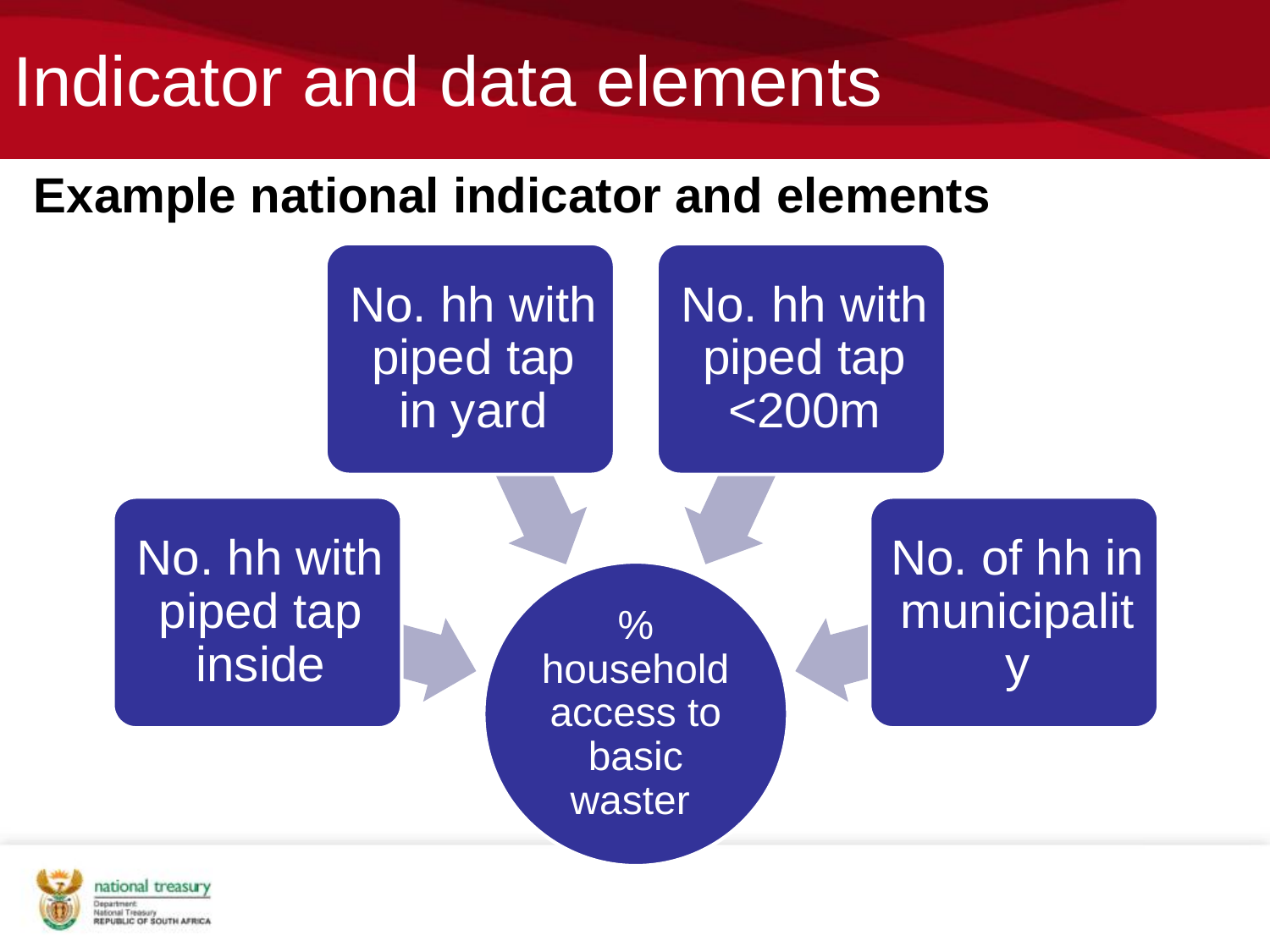

# Indicator and data elements
Example national indicator and elements
% household access to basic waster
No. hh with piped tap inside
No. hh with piped tap in yard
No. hh with piped tap <200m
No. of hh in municipality